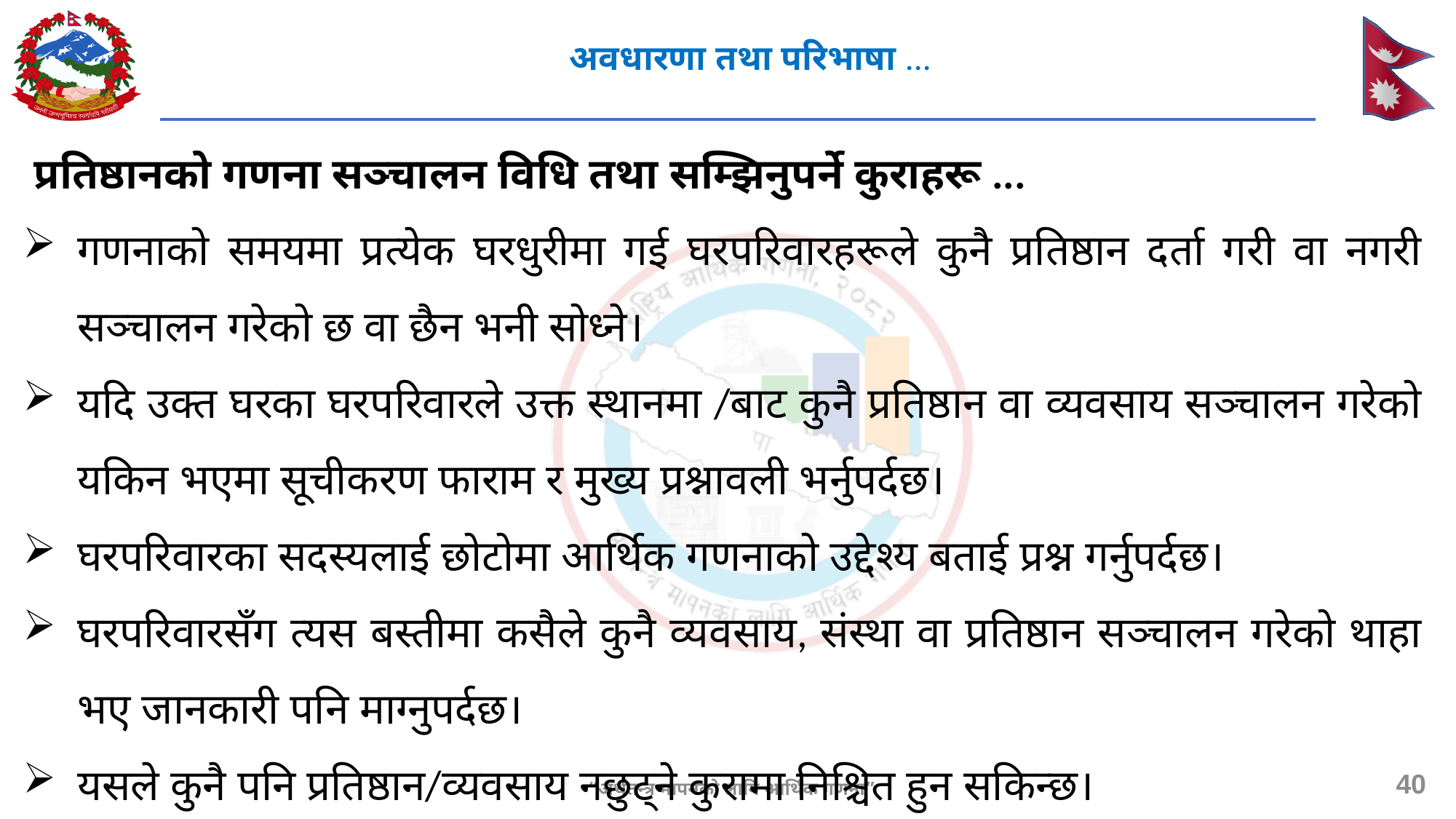

# अवधारणा तथा परिभाषा ...
प्रतिष्ठानको गणना सञ्चालन विधि तथा सम्झिनुपर्ने कुराहरू ...
गणनाको समयमा प्रत्येक घरधुरीमा गई घरपरिवारहरूले कुनै प्रतिष्ठान दर्ता गरी वा नगरी सञ्चालन गरेको छ वा छैन भनी सोध्ने।
यदि उक्त घरका घरपरिवारले उक्त स्थानमा /बाट कुनै प्रतिष्ठान वा व्यवसाय सञ्चालन गरेको यकिन भएमा सूचीकरण फाराम र मुख्य प्रश्नावली भर्नुपर्दछ।
घरपरिवारका सदस्यलाई छोटोमा आर्थिक गणनाको उद्देश्य बताई प्रश्न गर्नुपर्दछ।
घरपरिवारसँग त्यस बस्तीमा कसैले कुनै व्यवसाय, संस्था वा प्रतिष्ठान सञ्चालन गरेको थाहा भए जानकारी पनि माग्नुपर्दछ।
यसले कुनै पनि प्रतिष्ठान/व्यवसाय नछुट्ने कुरामा निश्चित हुन सकिन्छ।

40
“अर्थतन्त्र मापनको लागि आर्थिक गणना”